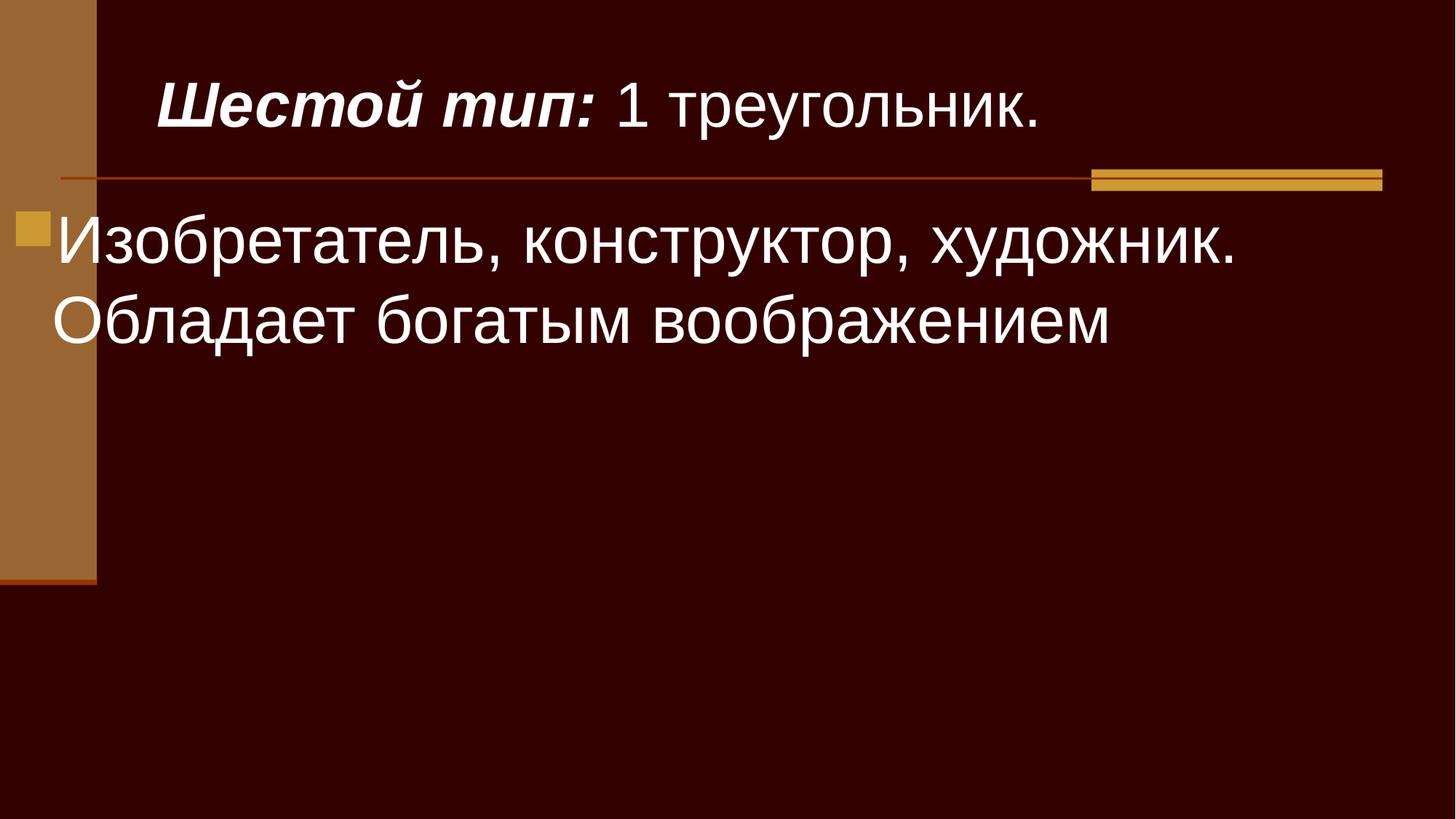

# Шестой тип: 1 треугольник.
Изобретатель, конструктор, худож­ник. Обладает богатым воображением